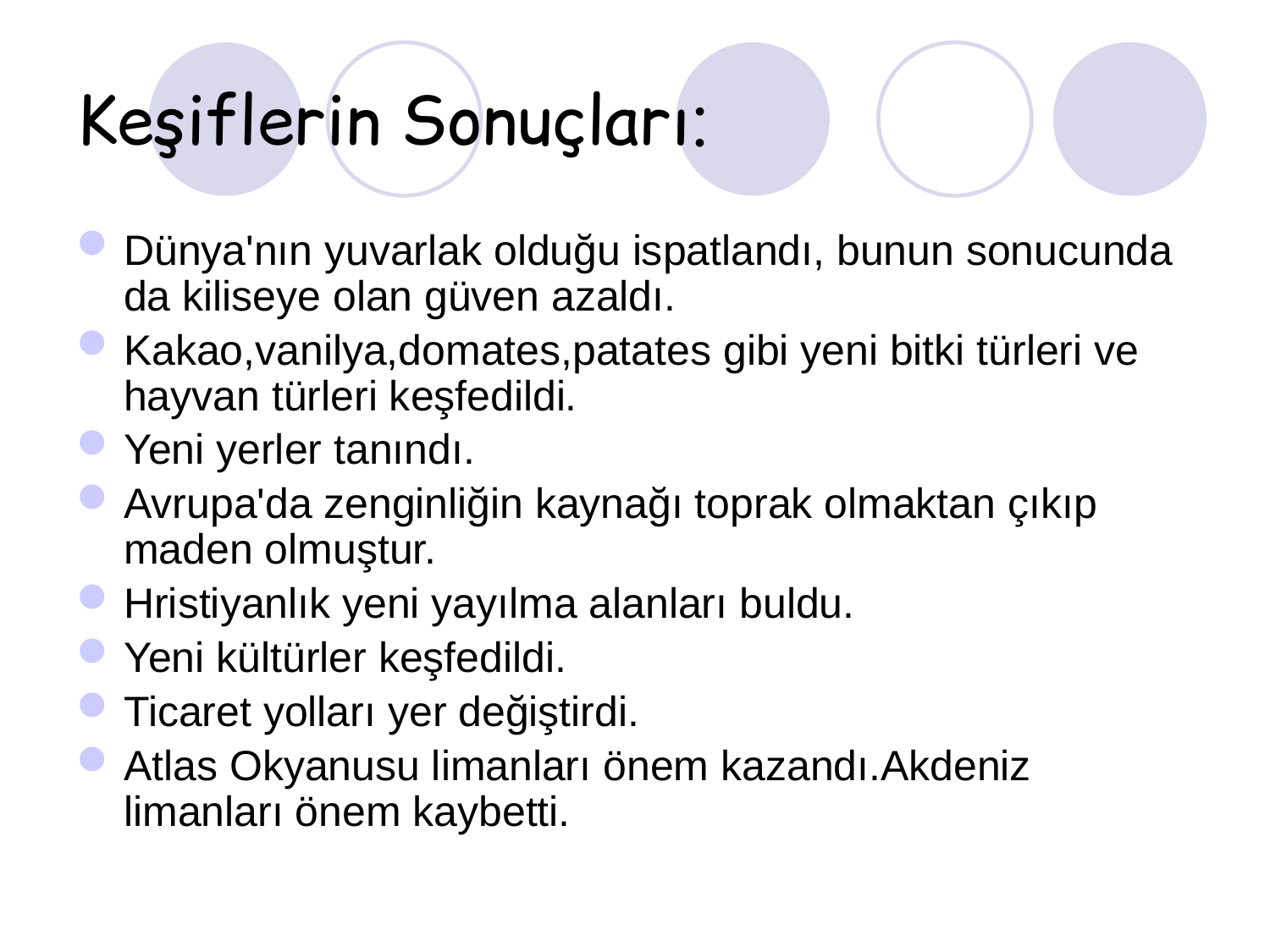

# Keşiflerin Sonuçları:
Dünya'nın yuvarlak olduğu ispatlandı, bunun sonucunda da kiliseye olan güven azaldı.
Kakao,vanilya,domates,patates gibi yeni bitki türleri ve hayvan türleri keşfedildi.
Yeni yerler tanındı.
Avrupa'da zenginliğin kaynağı toprak olmaktan çıkıp maden olmuştur.
Hristiyanlık yeni yayılma alanları buldu.
Yeni kültürler keşfedildi.
Ticaret yolları yer değiştirdi.
Atlas Okyanusu limanları önem kazandı.Akdeniz limanları önem kaybetti.